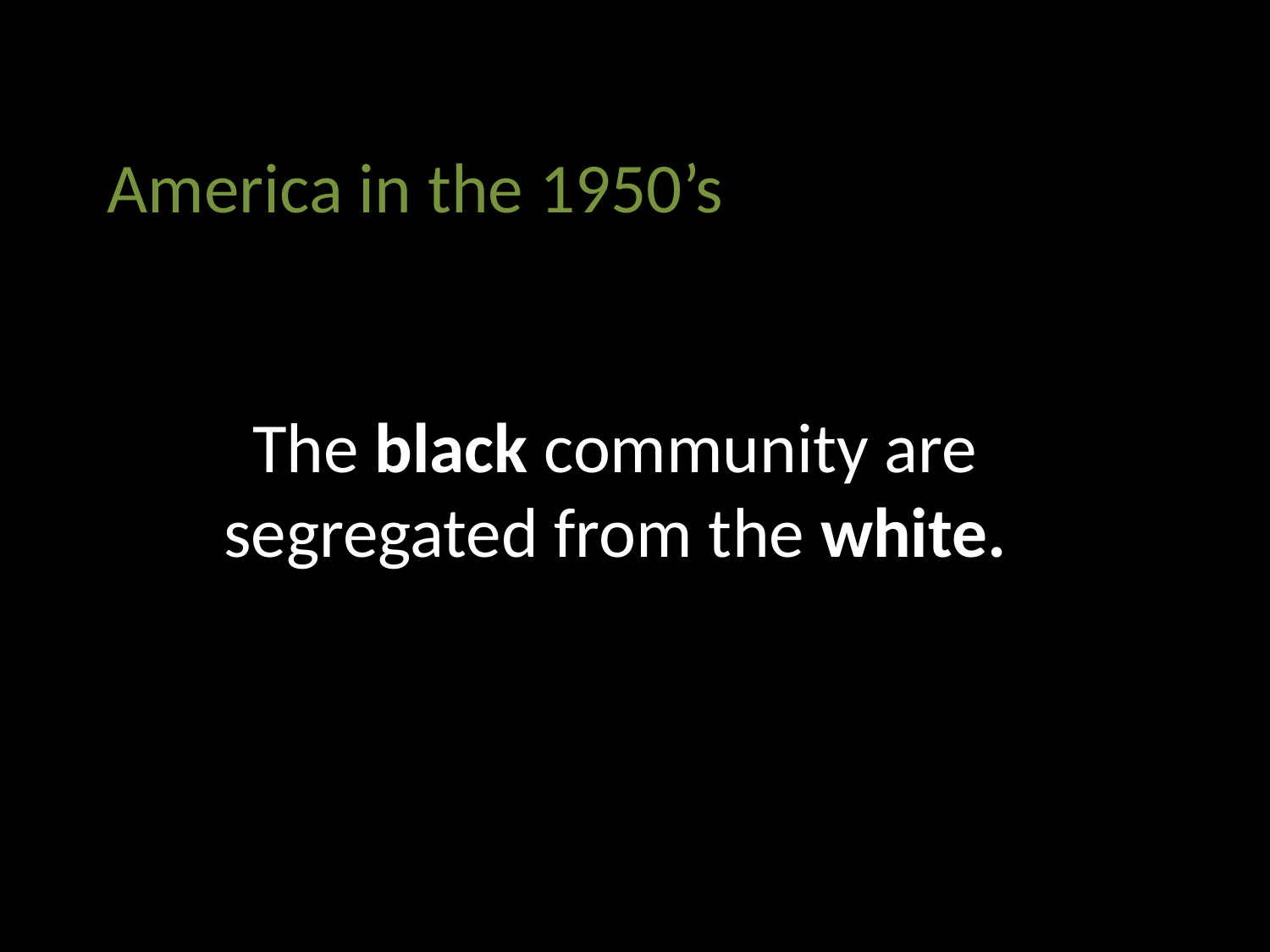

America in the 1950’s
The black community are segregated from the white.